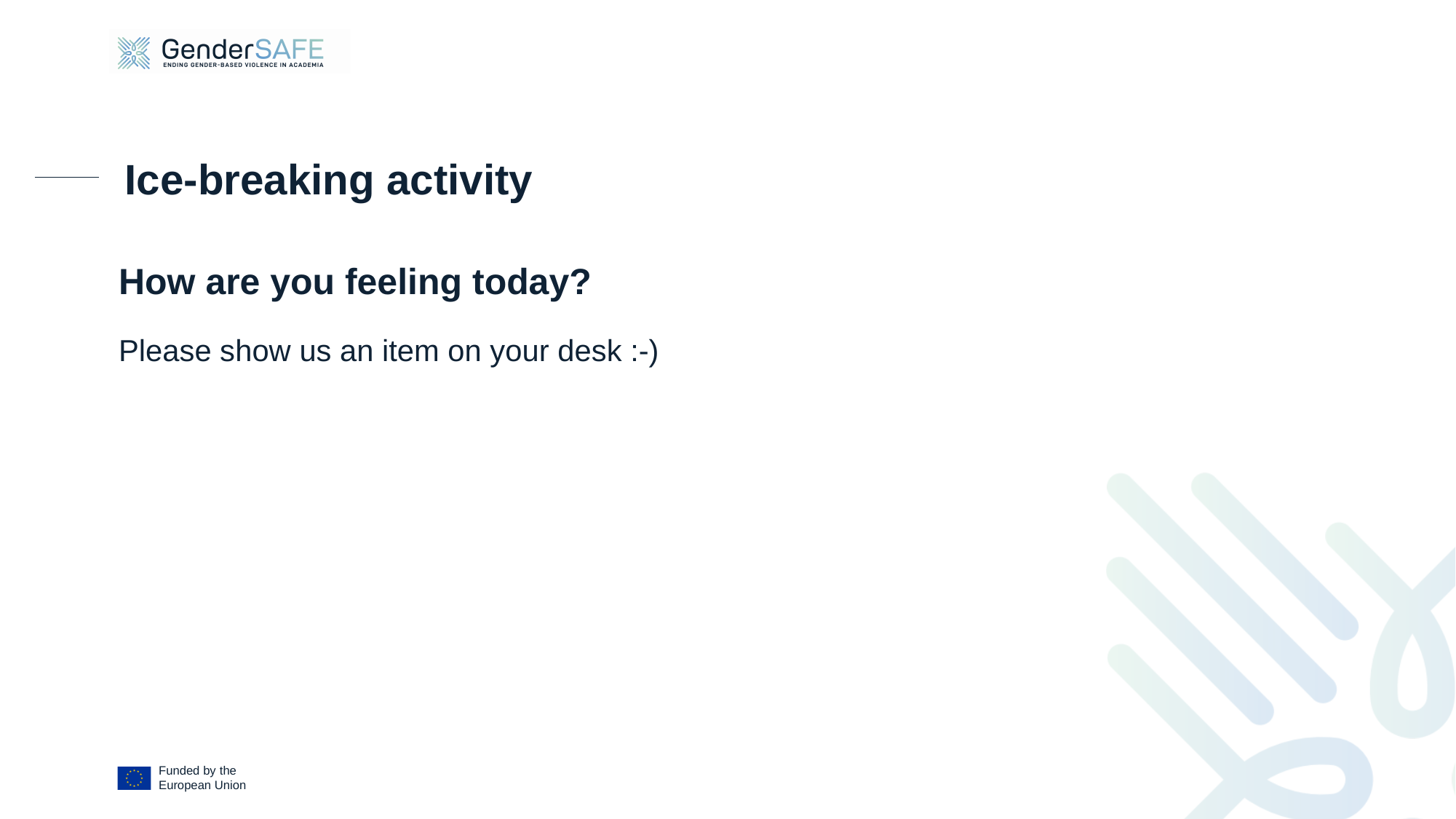

# Ice-breaking activity
How are you feeling today?

Please show us an item on your desk :-)